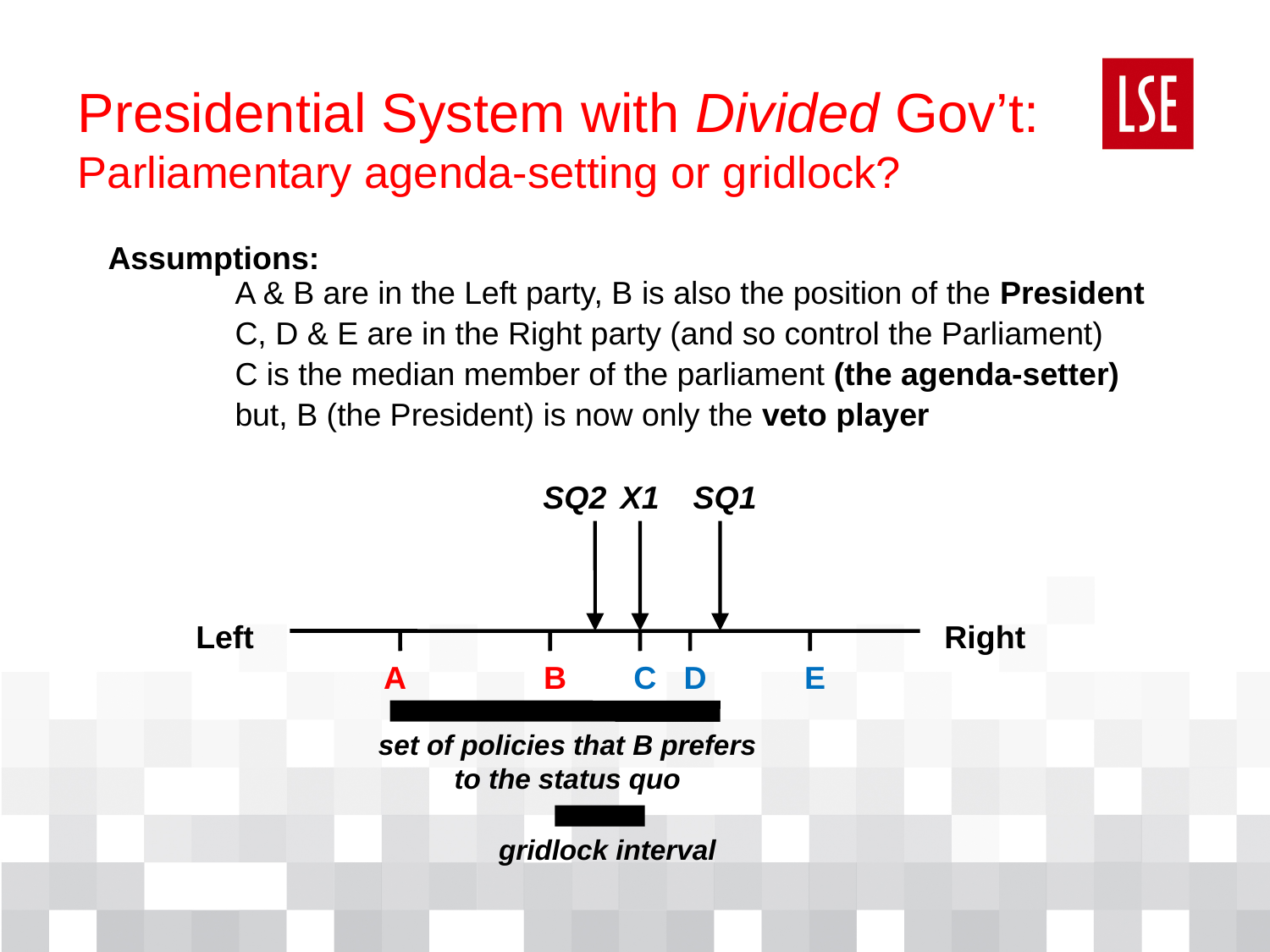

# Presidential System with Divided Gov’t: Parliamentary agenda-setting or gridlock?
Assumptions:
	A & B are in the Left party, B is also the position of the President
	C, D & E are in the Right party (and so control the Parliament)
	C is the median member of the parliament (the agenda-setter)
	but, B (the President) is now only the veto player
SQ2
X1
SQ1

Left
Right

A
B
C
D
E

set of policies that B prefers to the status quo

gridlock interval